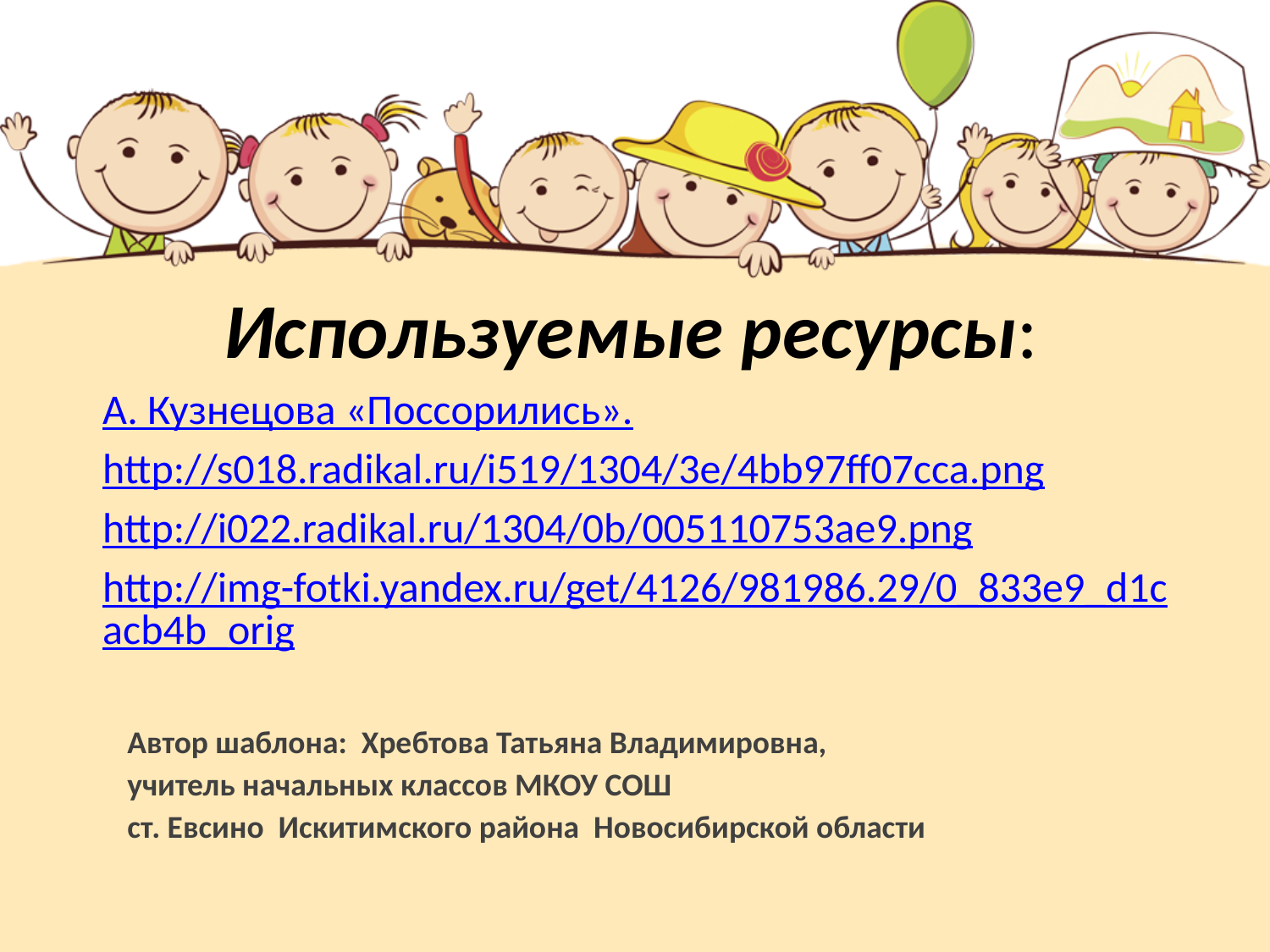

# Используемые ресурсы:
А. Кузнецова «Поссорились».
http://s018.radikal.ru/i519/1304/3e/4bb97ff07cca.png
http://i022.radikal.ru/1304/0b/005110753ae9.png
http://img-fotki.yandex.ru/get/4126/981986.29/0_833e9_d1cacb4b_orig

Автор шаблона:  Хребтова Татьяна Владимировна,
учитель начальных классов МКОУ СОШ
ст. Евсино  Искитимского района  Новосибирской области